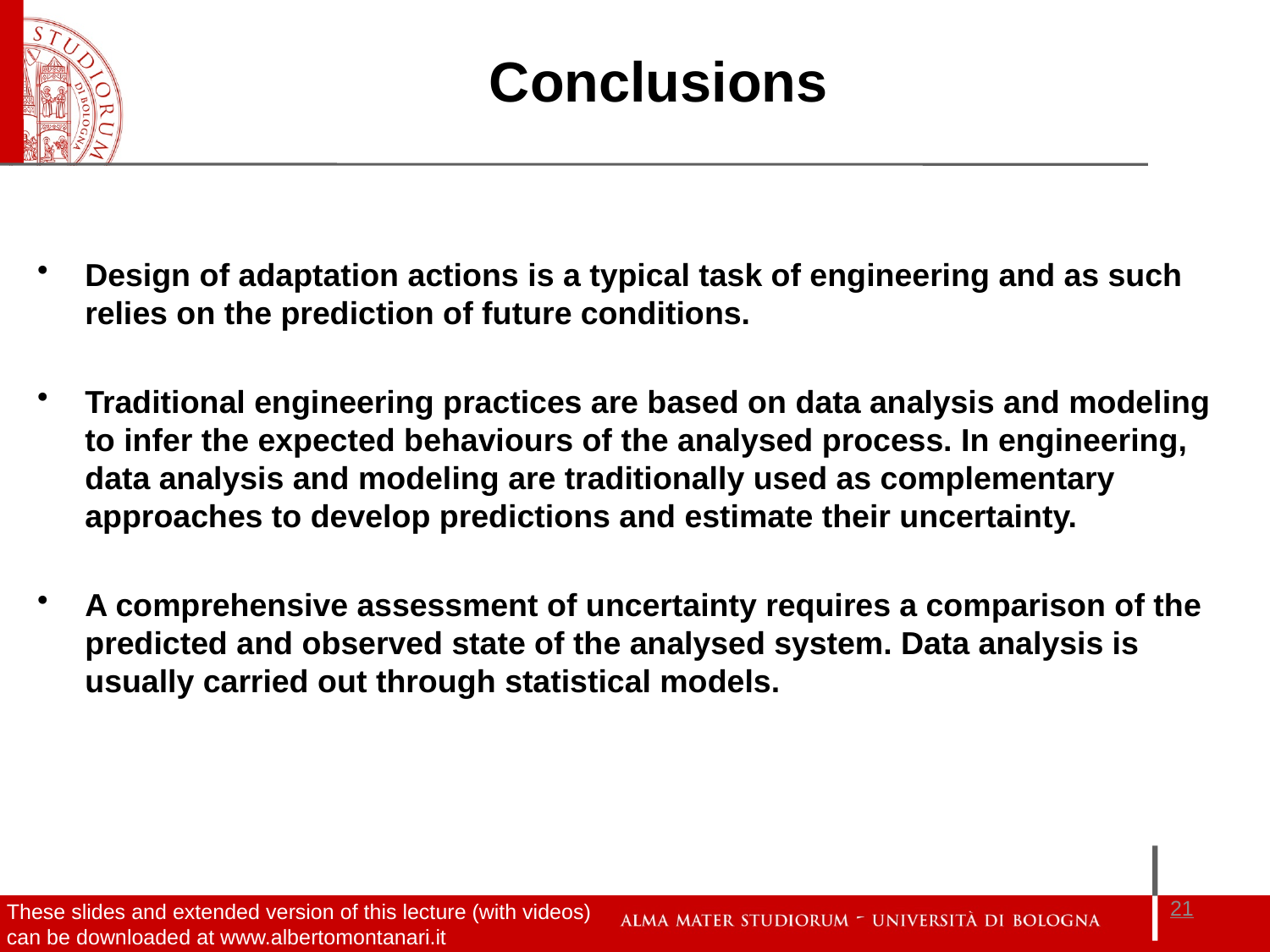

Conclusions
Design of adaptation actions is a typical task of engineering and as such relies on the prediction of future conditions.

Traditional engineering practices are based on data analysis and modeling to infer the expected behaviours of the analysed process. In engineering, data analysis and modeling are traditionally used as complementary approaches to develop predictions and estimate their uncertainty.

A comprehensive assessment of uncertainty requires a comparison of the predicted and observed state of the analysed system. Data analysis is usually carried out through statistical models.
21